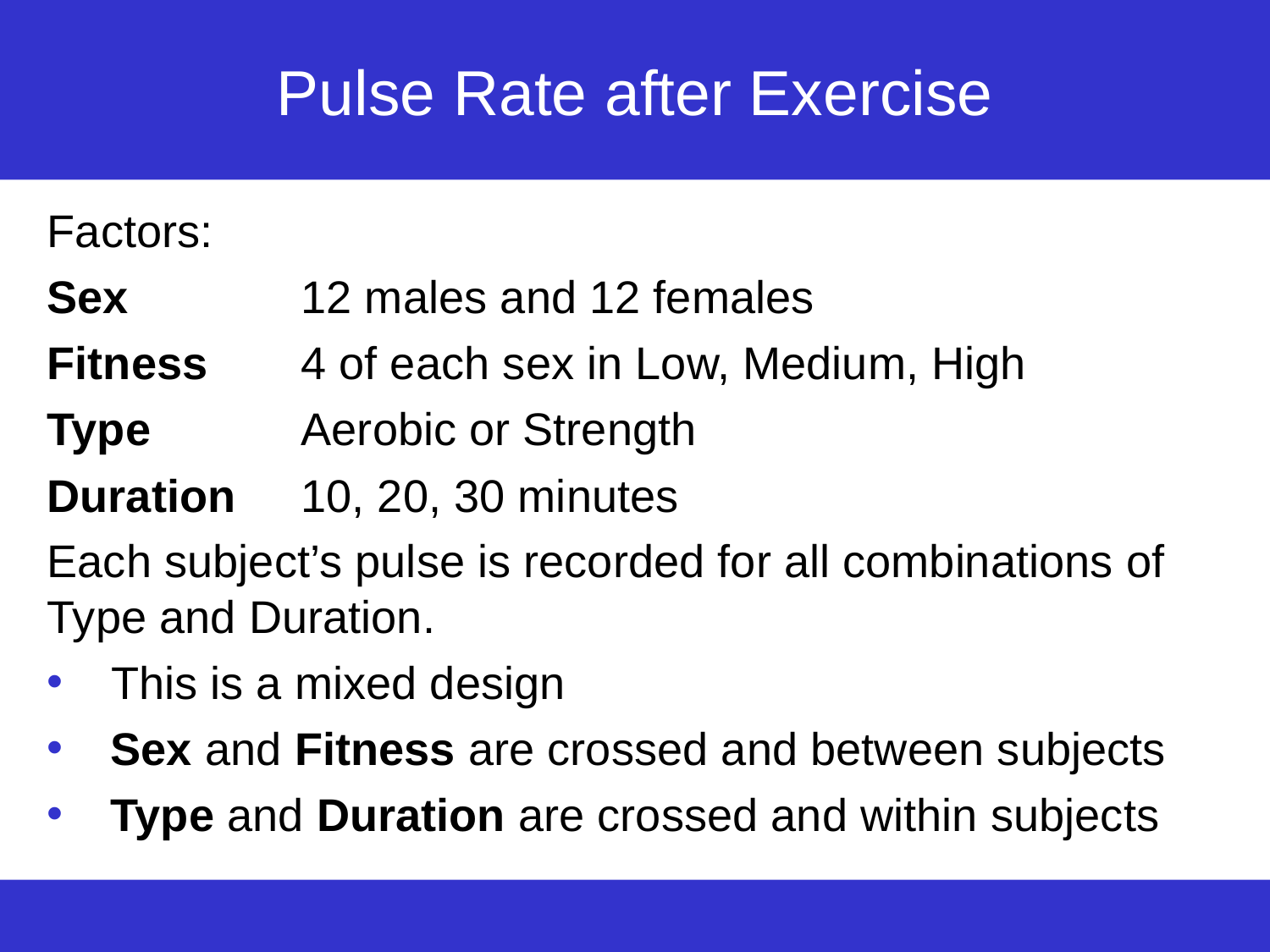

# Pulse Rate after Exercise
Factors:
Sex		12 males and 12 females
Fitness	4 of each sex in Low, Medium, High
Type		Aerobic or Strength
Duration	10, 20, 30 minutes
Each subject’s pulse is recorded for all combinations of Type and Duration.
This is a mixed design
Sex and Fitness are crossed and between subjects
Type and Duration are crossed and within subjects